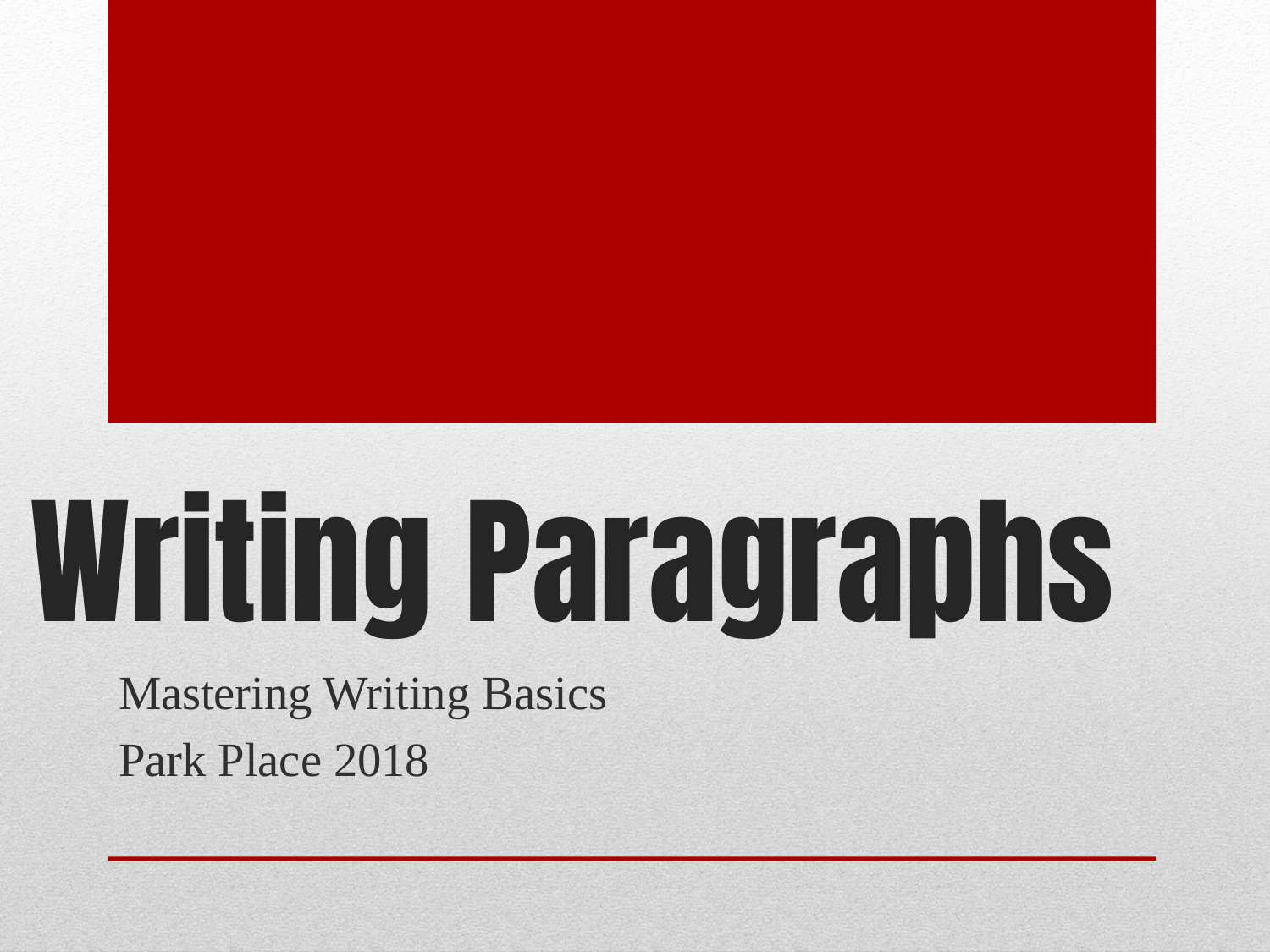

# Writing Paragraphs
Mastering Writing Basics
Park Place 2018